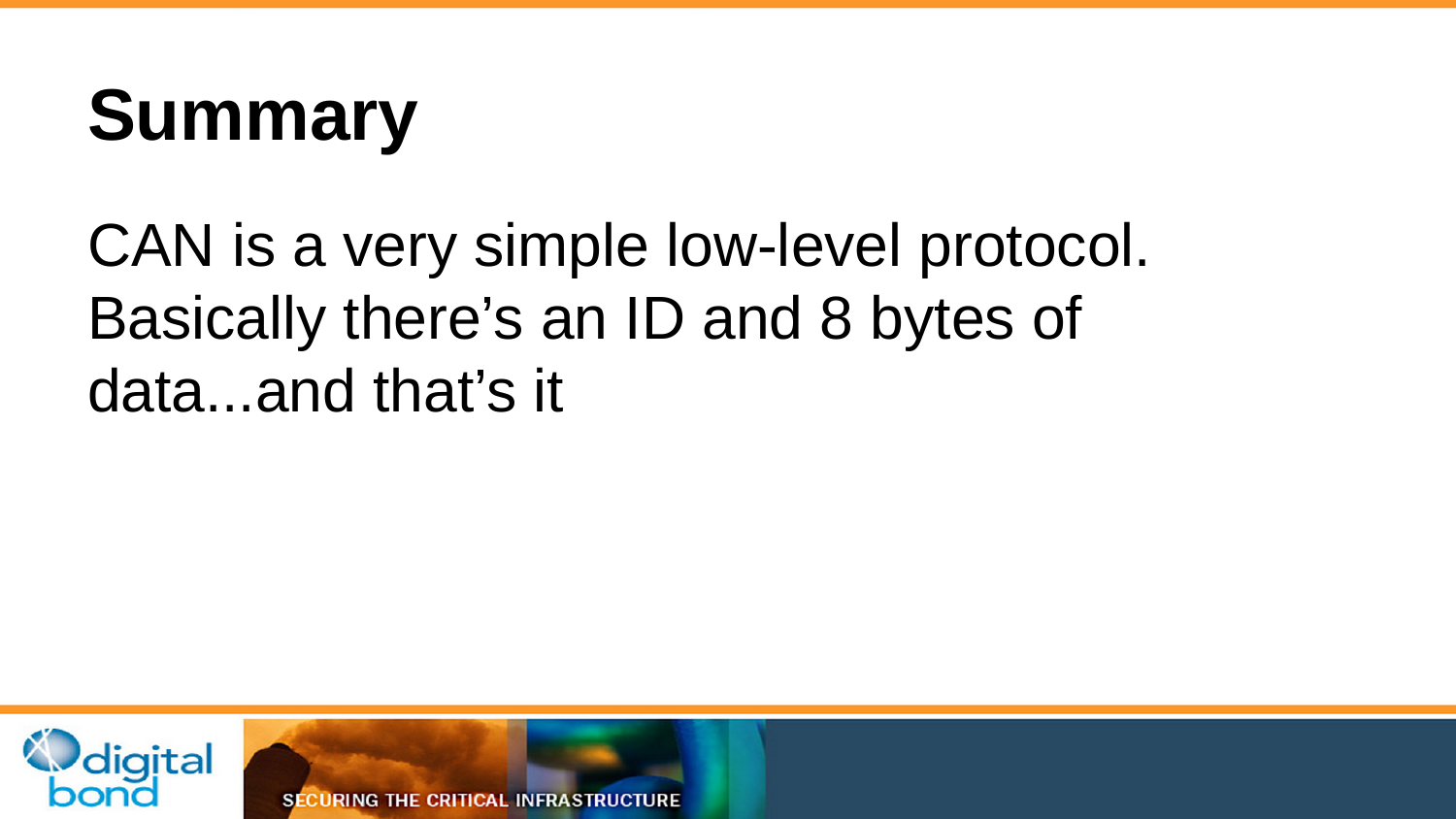

# Summary
CAN is a very simple low-level protocol. Basically there’s an ID and 8 bytes of data...and that’s it